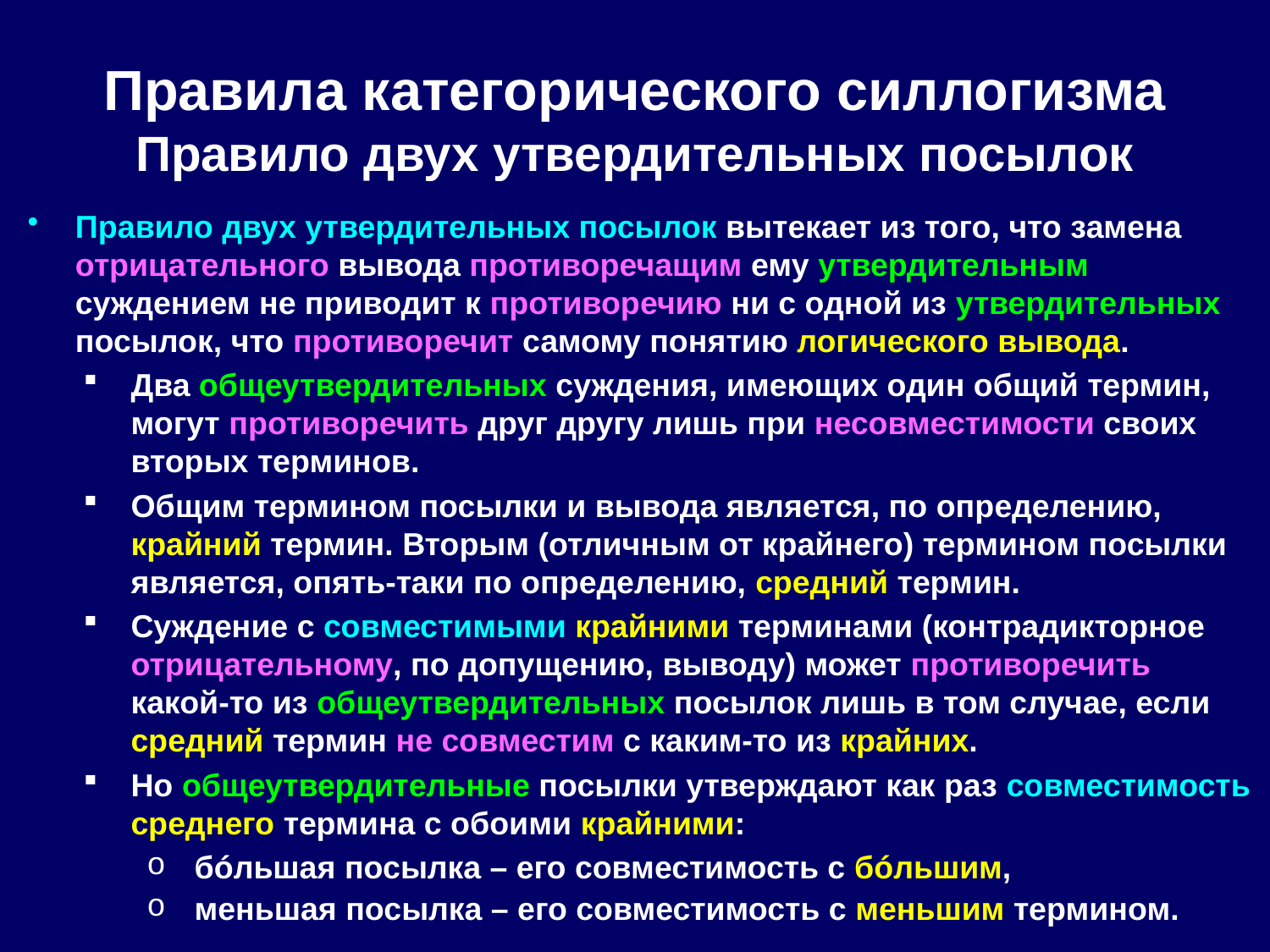

# Правила категорического силлогизма Правило двух утвердительных посылок
Правило двух утвердительных посылок вытекает из того, что замена отрицательного вывода противоречащим ему утвердительным суждением не приводит к противоречию ни с одной из утвердительных посылок, что противоречит самому понятию логического вывода.
Два общеутвердительных суждения, имеющих один общий термин, могут противоречить друг другу лишь при несовместимости своих вторых терминов.
Общим термином посылки и вывода является, по определению, крайний термин. Вторым (отличным от крайнего) термином посылки является, опять-таки по определению, средний термин.
Суждение c совместимыми крайними терминами (контрадикторное отрицательному, по допущению, выводу) может противоречить какой-то из общеутвердительных посылок лишь в том случае, если средний термин не совместим с каким-то из крайних.
Но общеутвердительные посылки утверждают как раз совместимость среднего термина с обоими крайними:
бóльшая посылка – его совместимость с бóльшим,
меньшая посылка – его совместимость с меньшим термином.